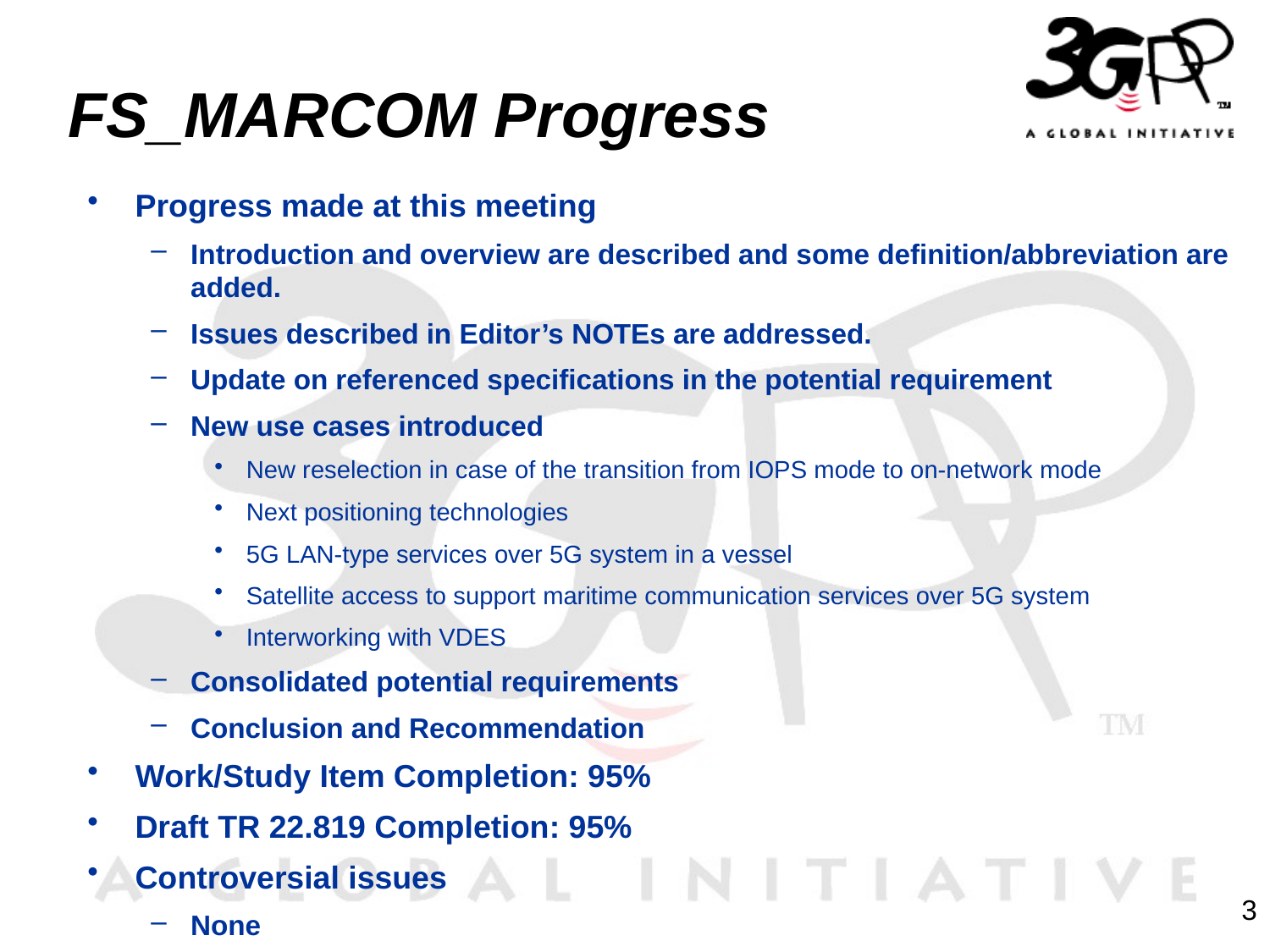

# FS_MARCOM Progress
Progress made at this meeting
Introduction and overview are described and some definition/abbreviation are added.
Issues described in Editor’s NOTEs are addressed.
Update on referenced specifications in the potential requirement
New use cases introduced
New reselection in case of the transition from IOPS mode to on-network mode
Next positioning technologies
5G LAN-type services over 5G system in a vessel
Satellite access to support maritime communication services over 5G system
Interworking with VDES
Consolidated potential requirements
Conclusion and Recommendation
Work/Study Item Completion: 95%
Draft TR 22.819 Completion: 95%
Controversial issues
None
3